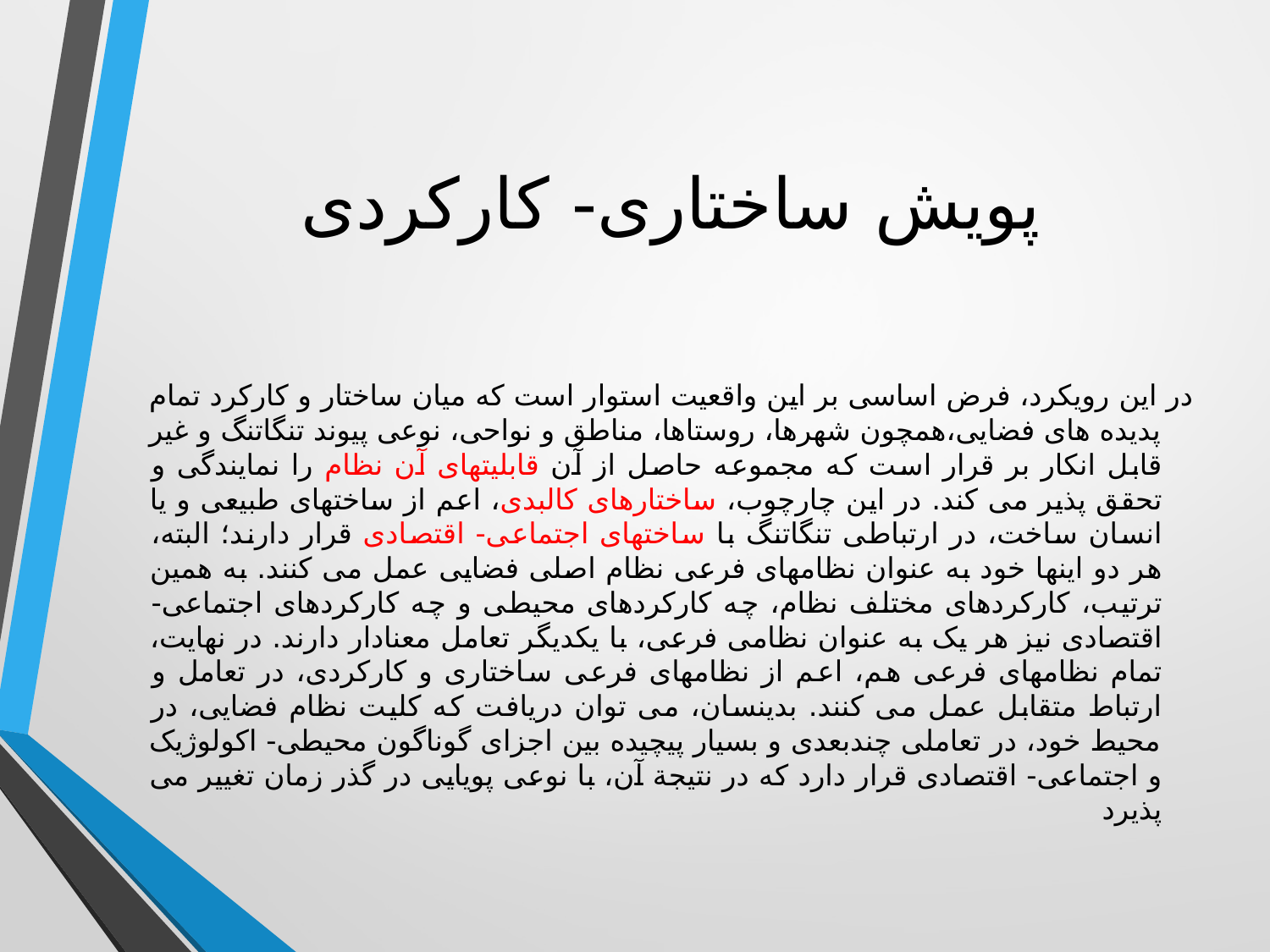

# پویش ساختاری- کارکردی
در این رویکرد، فرض اساسی بر این واقعیت استوار است که میان ساختار و کارکرد تمام پدیده های فضایی،همچون شهرها، روستاها، مناطق و نواحی، نوعی پیوند تنگاتنگ و غیر قابل انکار بر قرار است که مجموعه حاصل از آن قابلیتهای آن نظام را نمایندگی و تحقق پذیر می کند. در این چارچوب، ساختارهای کالبدی، اعم از ساختهای طبیعی و یا انسان ساخت، در ارتباطی تنگاتنگ با ساختهای اجتماعی- اقتصادی قرار دارند؛ البته، هر دو اینها خود به عنوان نظامهای فرعی نظام اصلی فضایی عمل می کنند. به همین ترتیب، کارکردهای مختلف نظام، چه کارکردهای محیطی و چه کارکردهای اجتماعی- اقتصادی نیز هر یک به عنوان نظامی فرعی، با یکدیگر تعامل معنادار دارند. در نهایت، تمام نظامهای فرعی هم، اعم از نظامهای فرعی ساختاری و کارکردی، در تعامل و ارتباط متقابل عمل می کنند. بدینسان، می توان دریافت که کلیت نظام فضایی، در محیط خود، در تعاملی چندبعدی و بسیار پیچیده بین اجزای گوناگون محیطی- اکولوژیک و اجتماعی- اقتصادی قرار دارد که در نتیجة آن، با نوعی پویایی در گذر زمان تغییر می پذیرد